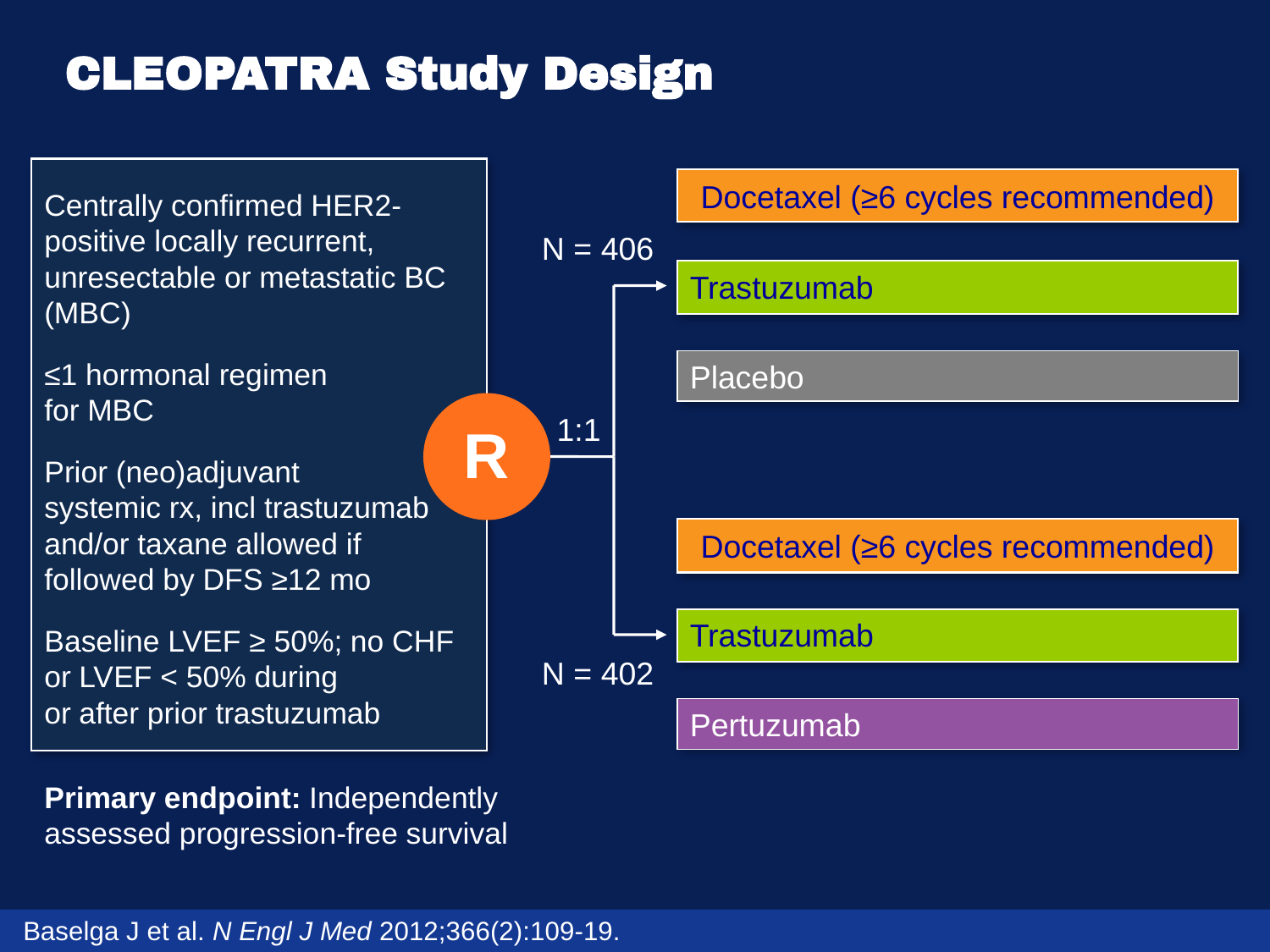

CLEOPATRA Study Design

Docetaxel (≥6 cycles recommended)
Centrally confirmed HER2-positive locally recurrent, unresectable or metastatic BC (MBC)

≤1 hormonal regimen
for MBC

Prior (neo)adjuvant
systemic rx, incl trastuzumab and/or taxane allowed if followed by DFS ≥12 mo

Baseline LVEF ≥ 50%; no CHF or LVEF < 50% during
or after prior trastuzumab
N = 406

Trastuzumab

Placebo

R
1:1

Docetaxel (≥6 cycles recommended)

Trastuzumab

N = 402
Pertuzumab
Primary endpoint: Independently assessed progression-free survival

Baselga J et al. N Engl J Med 2012;366(2):109-19.